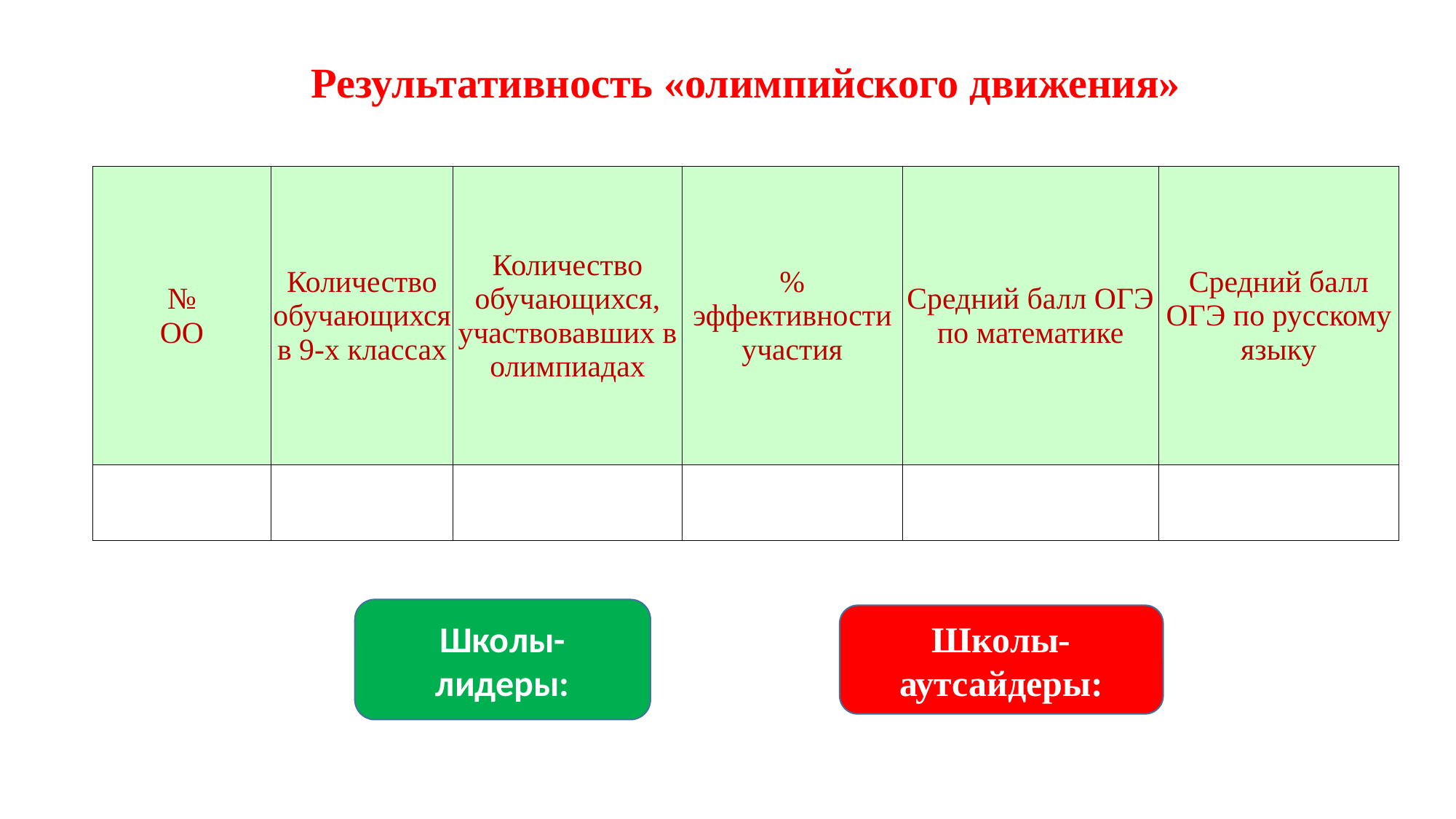

# Результативность «олимпийского движения»
| № ОО | Количество обучающихся в 9-х классах | Количество обучающихся, участвовавших в олимпиадах | % эффективности участия | Средний балл ОГЭ по математике | Средний балл ОГЭ по русскому языку |
| --- | --- | --- | --- | --- | --- |
|  |  |  |  |  |  |
Школы- лидеры:
Школы- аутсайдеры: